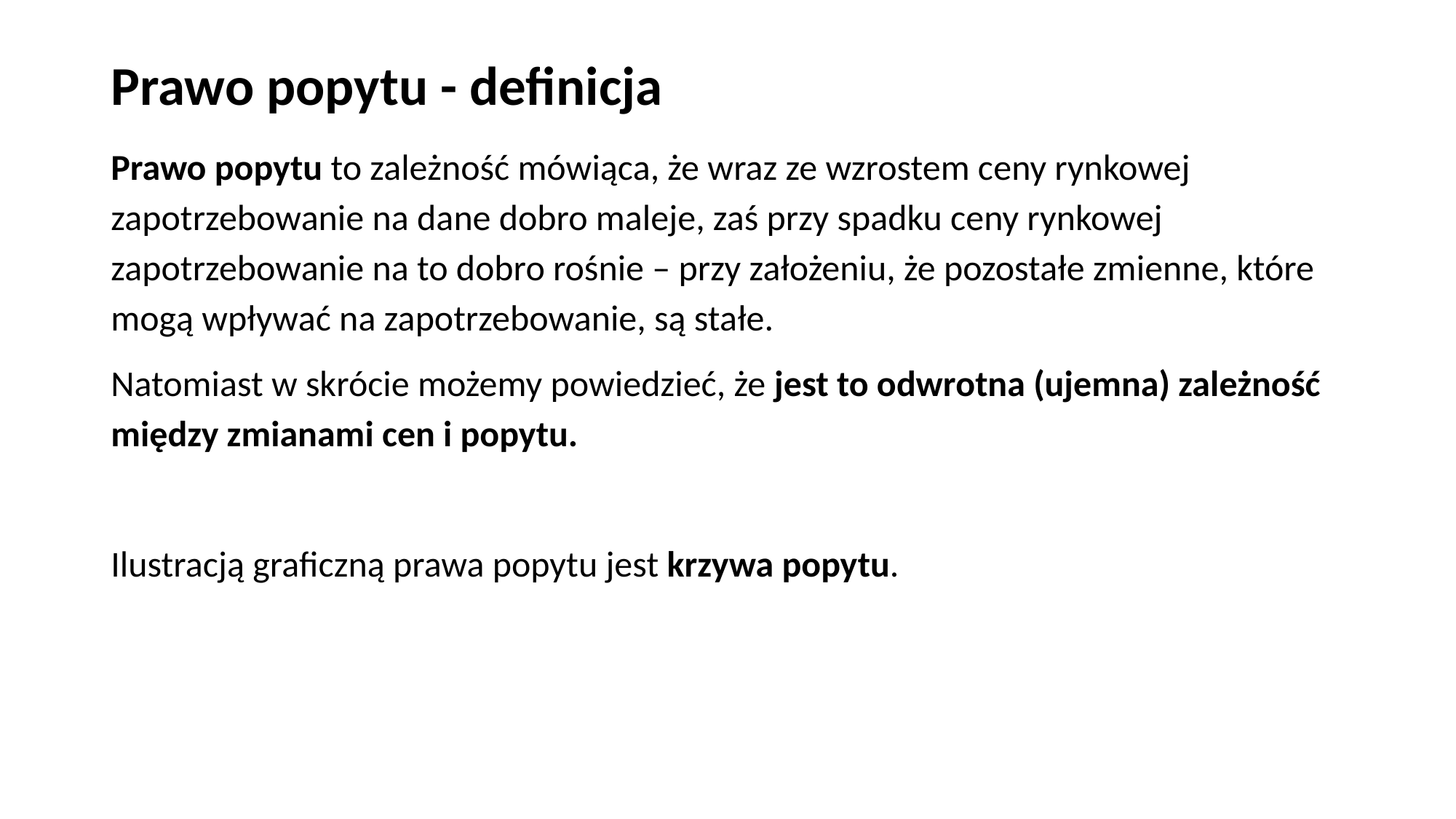

# Prawo popytu - definicja
Prawo popytu to zależność mówiąca, że wraz ze wzrostem ceny rynkowej zapotrzebowanie na dane dobro maleje, zaś przy spadku ceny rynkowej zapotrzebowanie na to dobro rośnie – przy założeniu, że pozostałe zmienne, które mogą wpływać na zapotrzebowanie, są stałe.
Natomiast w skrócie możemy powiedzieć, że jest to odwrotna (ujemna) zależność między zmianami cen i popytu.

Ilustracją graficzną prawa popytu jest krzywa popytu.